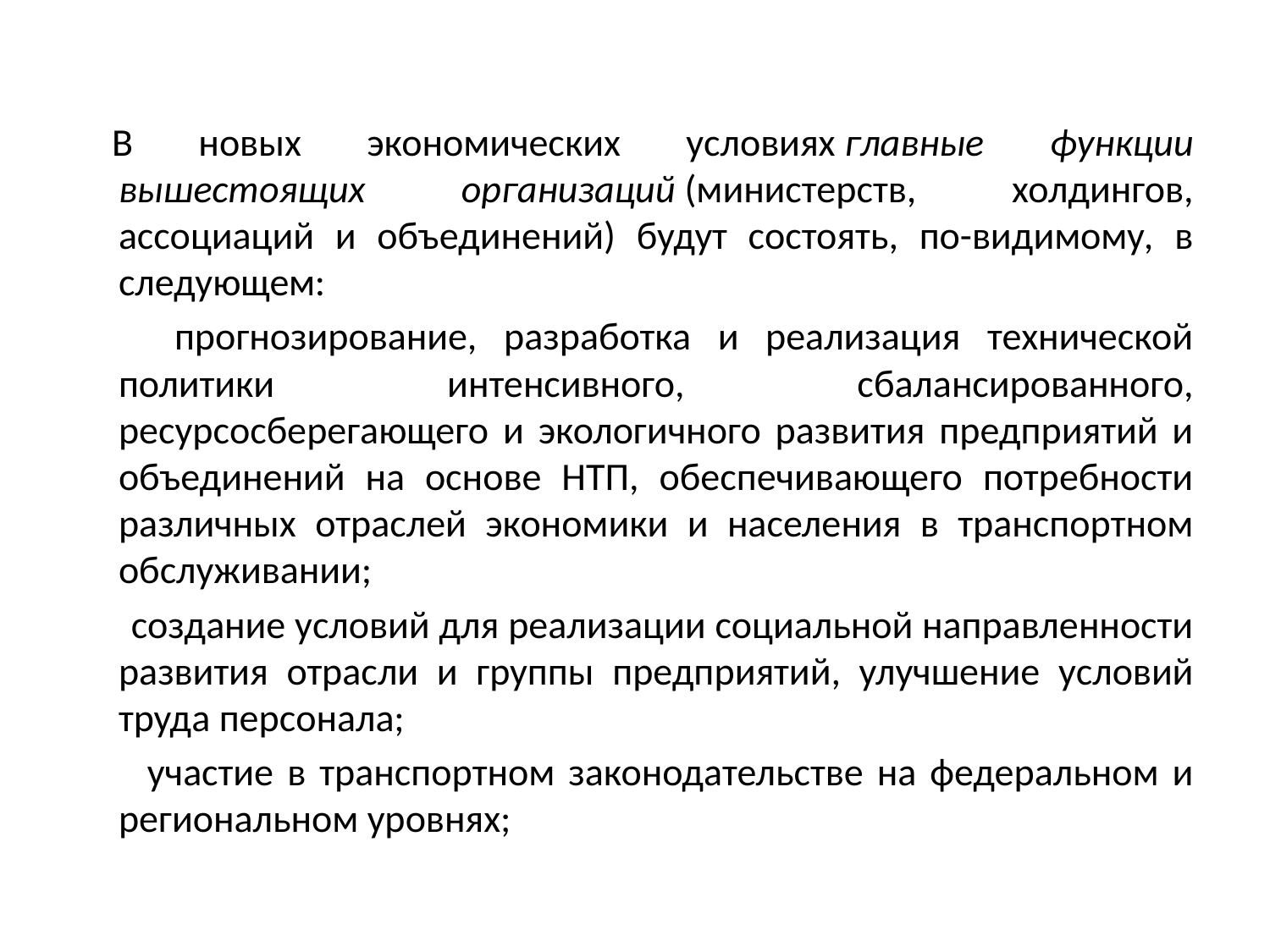

В новых экономических условиях главные функции вышестоящих организаций (министерств, холдингов, ассоциаций и объединений) будут состоять, по-видимому, в следующем:
     прогнозирование, разработка и реализация технической политики интенсивного, сбалансированного, ресурсосберегающего и экологичного развития предприятий и объединений на основе НТП, обеспечивающего потребности различных отраслей экономики и населения в транспортном обслуживании;
      создание условий для реализации социальной направленности развития отрасли и группы предприятий, улучшение условий труда персонала;
        участие в транспортном законодательстве на федеральном и региональном уровнях;